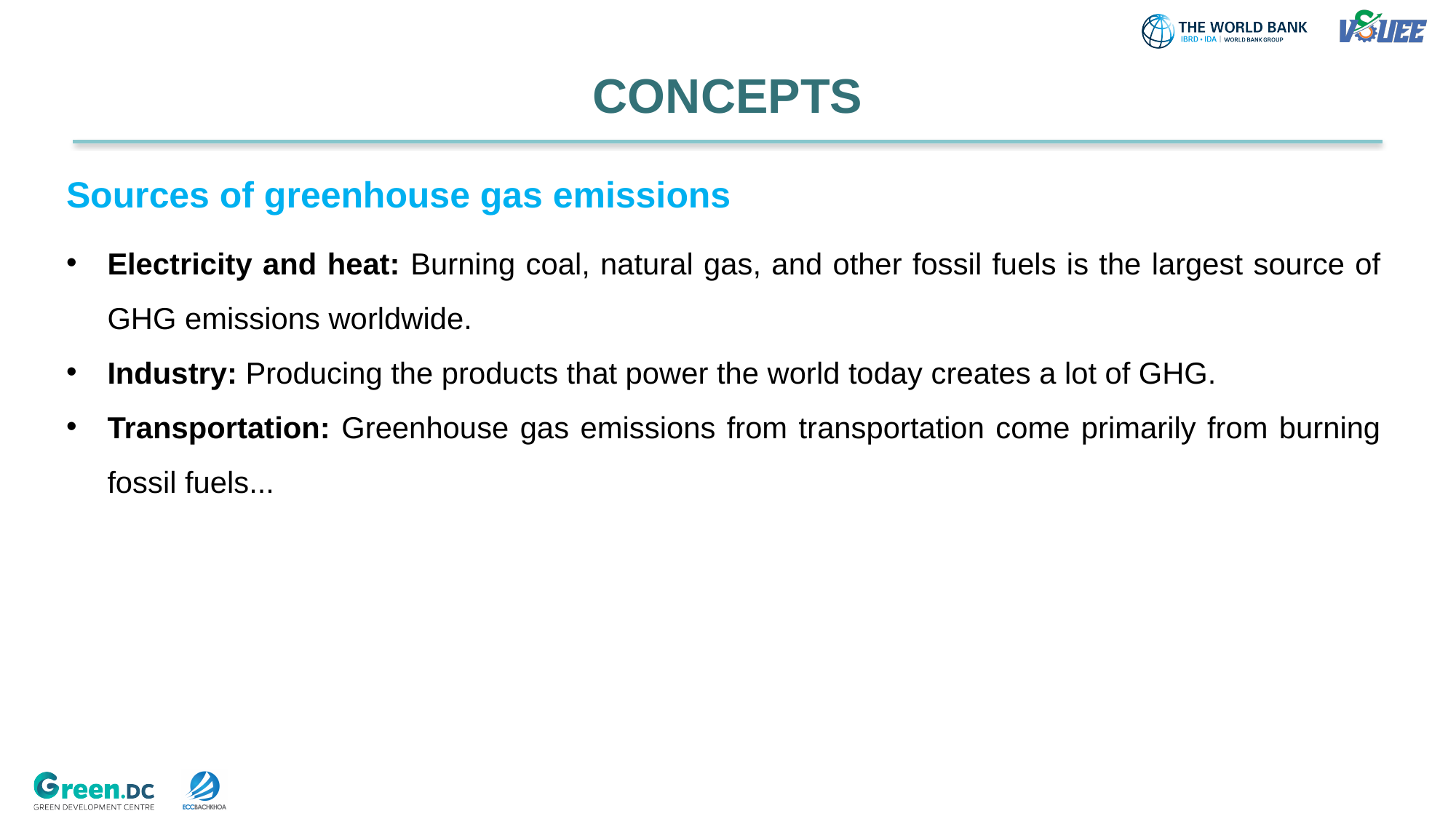

CONCEPTS
Sources of greenhouse gas emissions
Electricity and heat: Burning coal, natural gas, and other fossil fuels is the largest source of GHG emissions worldwide.
Industry: Producing the products that power the world today creates a lot of GHG.
Transportation: Greenhouse gas emissions from transportation come primarily from burning fossil fuels...